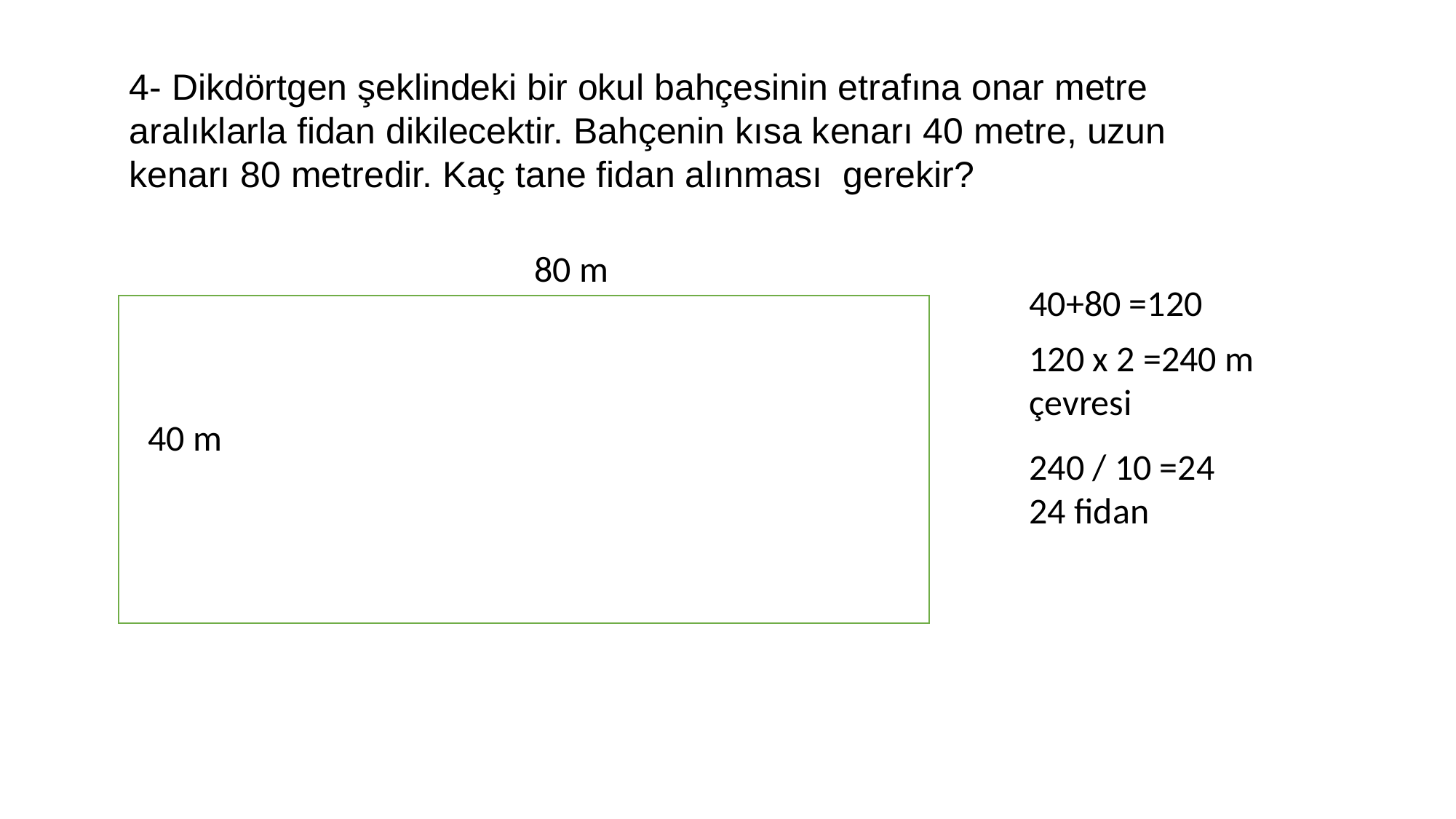

4- Dikdörtgen şeklindeki bir okul bahçesinin etrafına onar metre aralıklarla fidan dikilecektir. Bahçenin kısa kenarı 40 metre, uzun kenarı 80 metredir. Kaç tane fidan alınması  gerekir?
80 m
40+80 =120

120 x 2 =240 m çevresi
40 m
240 / 10 =24
24 fidan